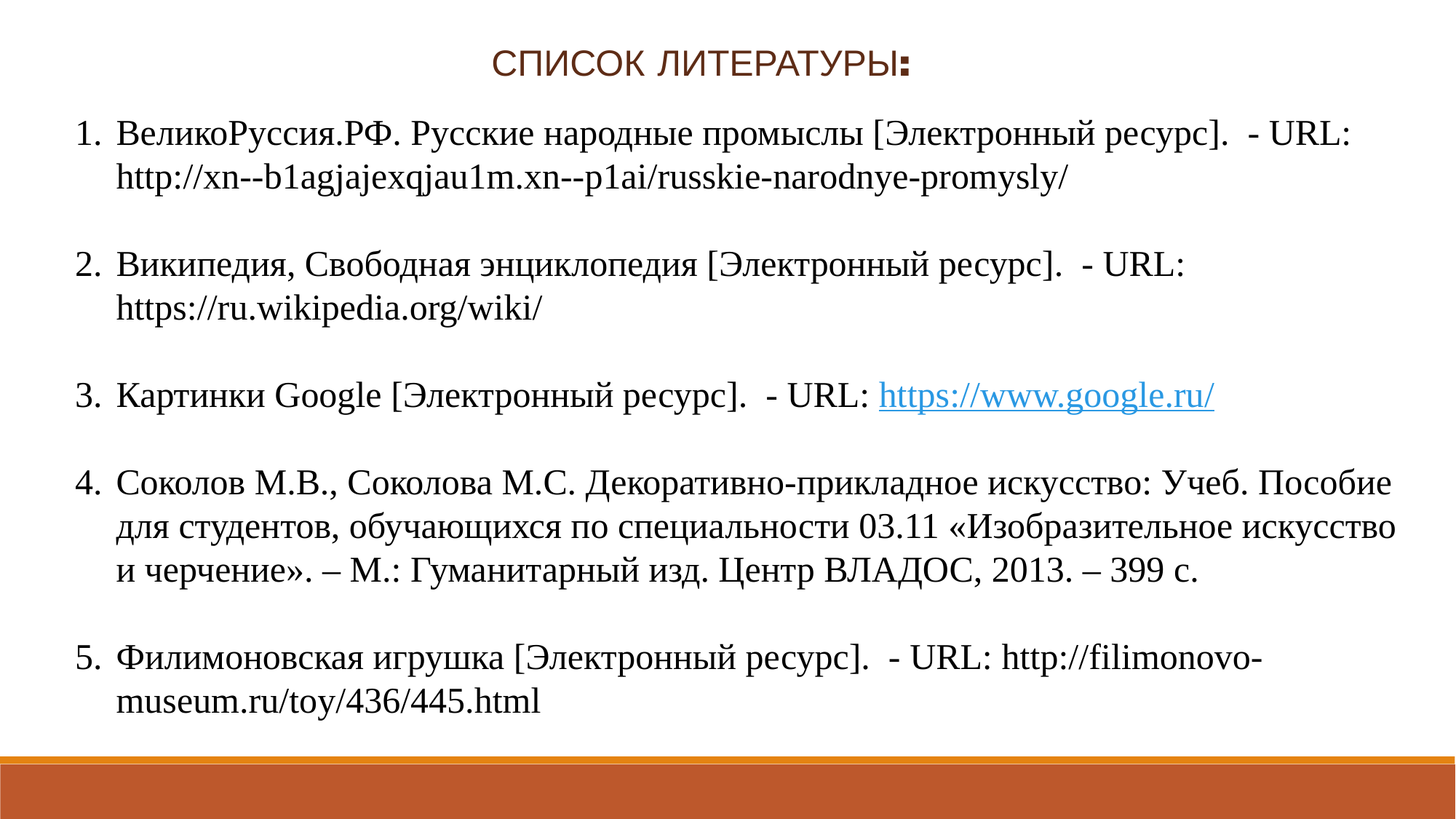

СПИСОК ЛИТЕРАТУРЫ:
ВеликоРуссия.РФ. Русские народные промыслы [Электронный ресурс].  - URL: http://xn--b1agjajexqjau1m.xn--p1ai/russkie-narodnye-promysly/

Википедия, Свободная энциклопедия [Электронный ресурс].  - URL: https://ru.wikipedia.org/wiki/

Картинки Google [Электронный ресурс].  - URL: https://www.google.ru/

Соколов М.В., Соколова М.С. Декоративно-прикладное искусство: Учеб. Пособие для студентов, обучающихся по специальности 03.11 «Изобразительное искусство и черчение». – М.: Гуманитарный изд. Центр ВЛАДОС, 2013. – 399 с.

Филимоновская игрушка [Электронный ресурс].  - URL: http://filimonovo-museum.ru/toy/436/445.html